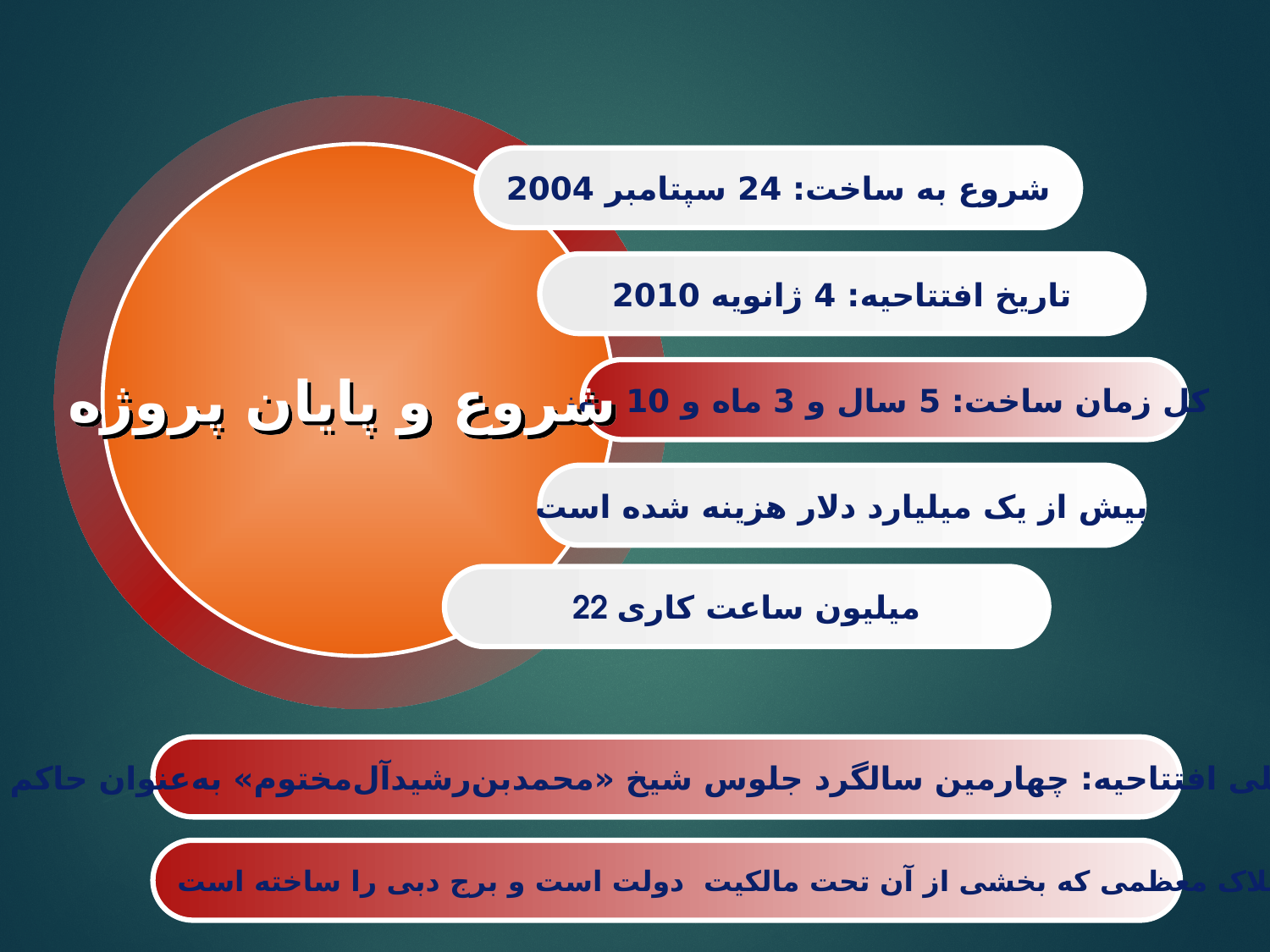

شروع به ساخت: 24 سپتامبر 2004
تاریخ افتتاحیه: 4 ژانویه 2010
شروع و پایان پروژه
کل زمان ساخت: 5 سال و 3 ماه و 10 روز
بیش از یک میلیارد دلار هزینه شده است
22 میلیون ساعت کاری
علت اصلی افتتاحیه: چهارمين سالگرد جلوس شيخ «محمد‌بن‌رشيدآل‌مختوم» به‌عنوان حاکم دبي
شرکت إعمار، شرکت املاک معظمی که بخشی از آن تحت مالکیت  دولت است و برج دبی را ساخته است